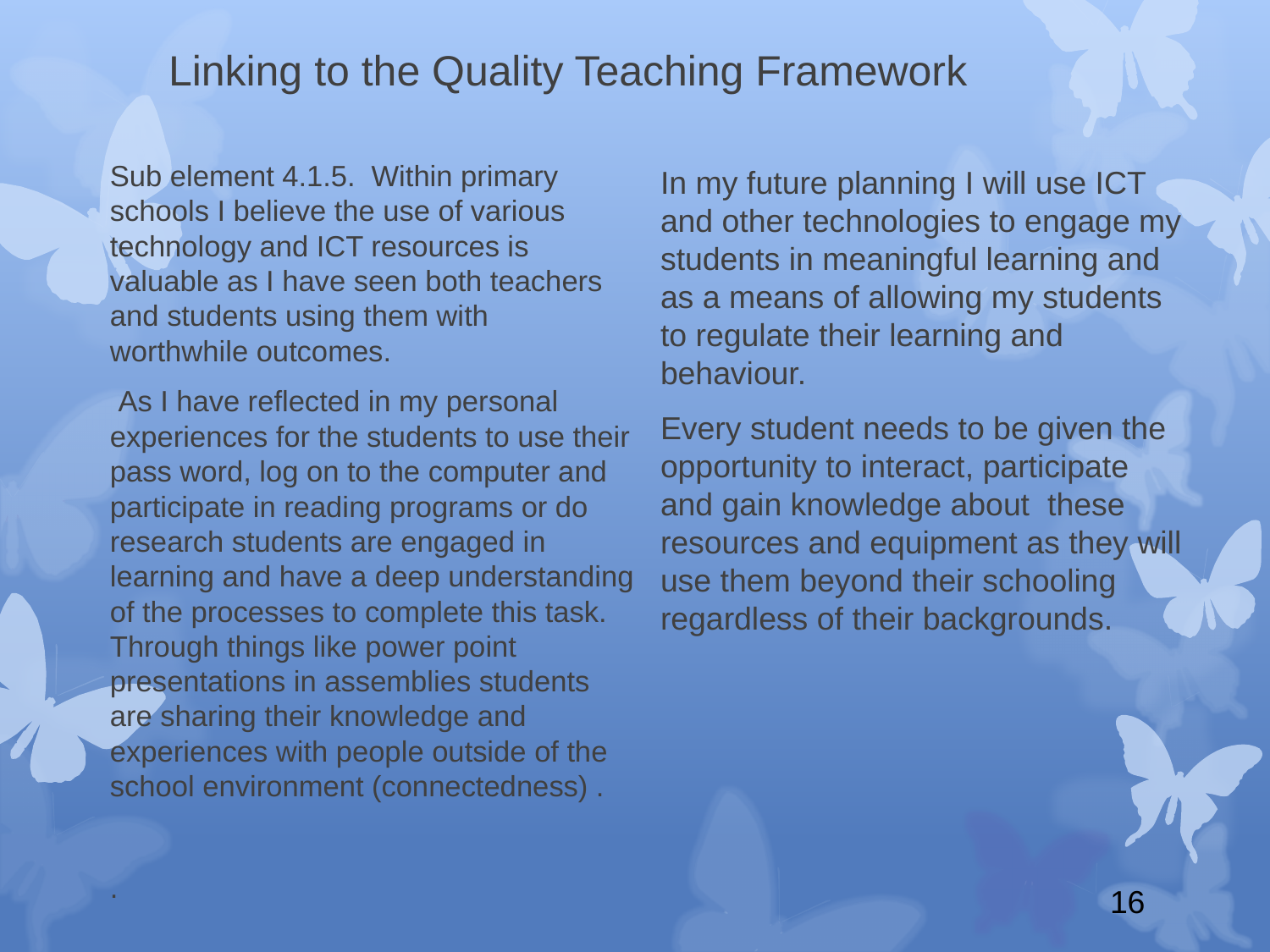

# Linking to the Quality Teaching Framework

In my future planning I will use ICT and other technologies to engage my students in meaningful learning and as a means of allowing my students to regulate their learning and behaviour.
Every student needs to be given the opportunity to interact, participate  and gain knowledge about  these resources and equipment as they will use them beyond their schooling regardless of their backgrounds.
Sub element 4.1.5.  Within primary schools I believe the use of various technology and ICT resources is valuable as I have seen both teachers and students using them with worthwhile outcomes.
 As I have reflected in my personal experiences for the students to use their pass word, log on to the computer and participate in reading programs or do research students are engaged in learning and have a deep understanding of the processes to complete this task. Through things like power point presentations in assemblies students are sharing their knowledge and experiences with people outside of the school environment (connectedness) .

.
16